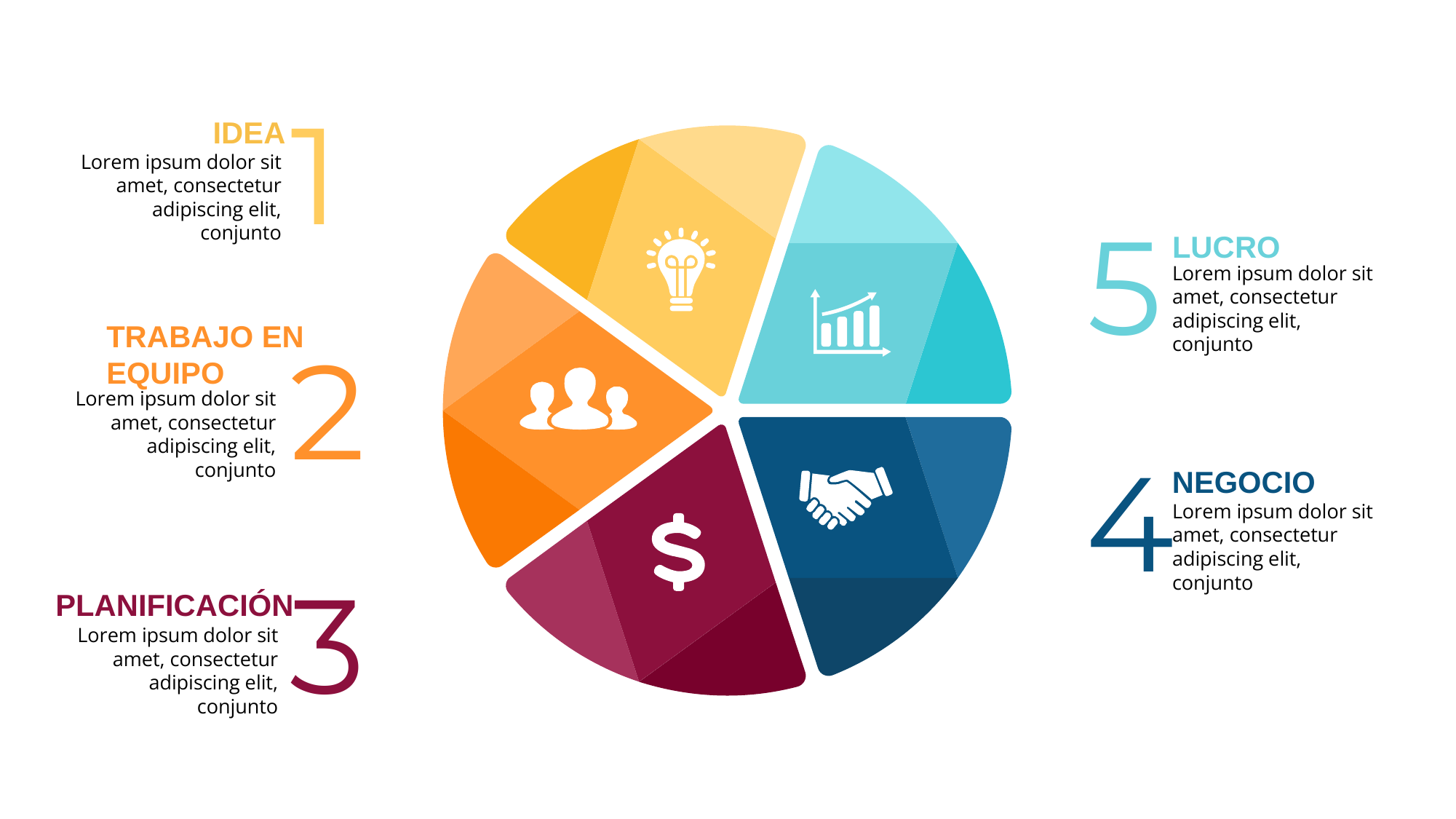

1
IDEA

Lorem ipsum dolor sit amet, consectetur adipiscing elit, conjunto
5

LUCRO

Lorem ipsum dolor sit amet, consectetur adipiscing elit, conjunto

TRABAJO EN EQUIPO
2

Lorem ipsum dolor sit amet, consectetur adipiscing elit, conjunto

4
NEGOCIO

Lorem ipsum dolor sit amet, consectetur adipiscing elit, conjunto

3

PLANIFICACIÓN
Lorem ipsum dolor sit amet, consectetur adipiscing elit, conjunto